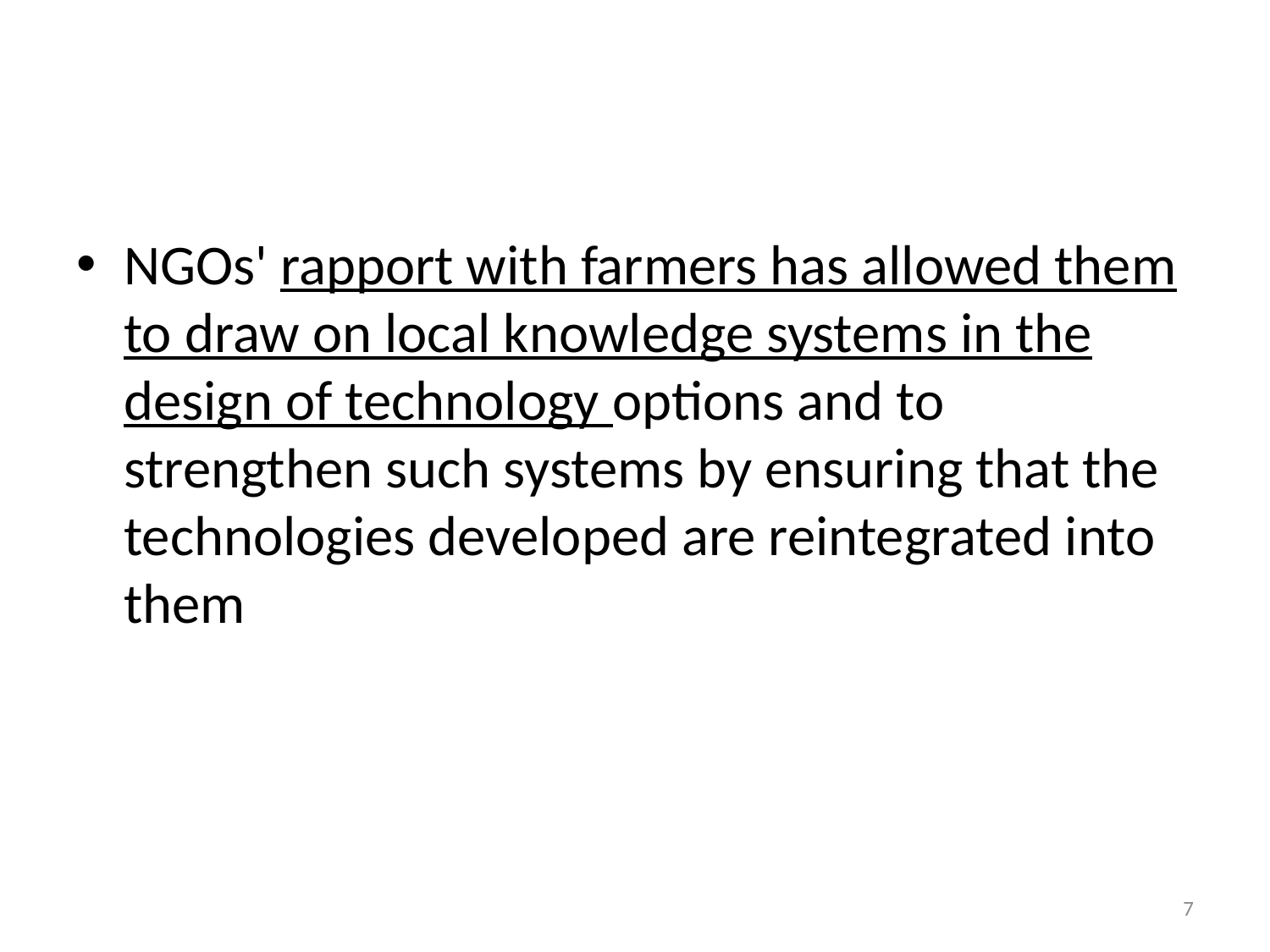

#
NGOs' rapport with farmers has allowed them to draw on local knowledge systems in the design of technology options and to strengthen such systems by ensuring that the technologies developed are reintegrated into them

7